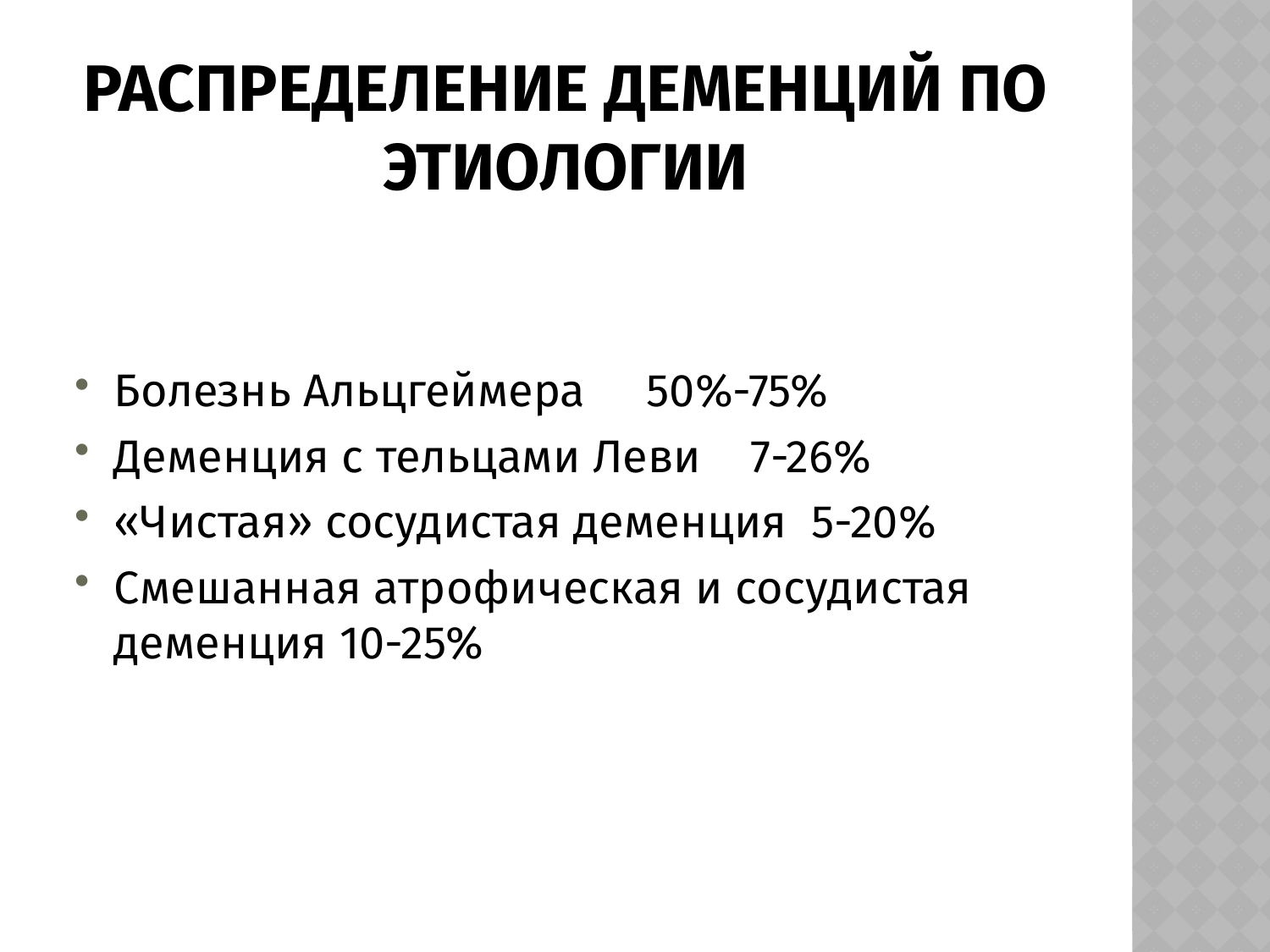

# Распределение деменций по этиологии

Болезнь Альцгеймера     50%-75%
Деменция с тельцами Леви    7-26%
«Чистая» сосудистая деменция  5-20%
Смешанная атрофическая и сосудистая деменция 10-25%